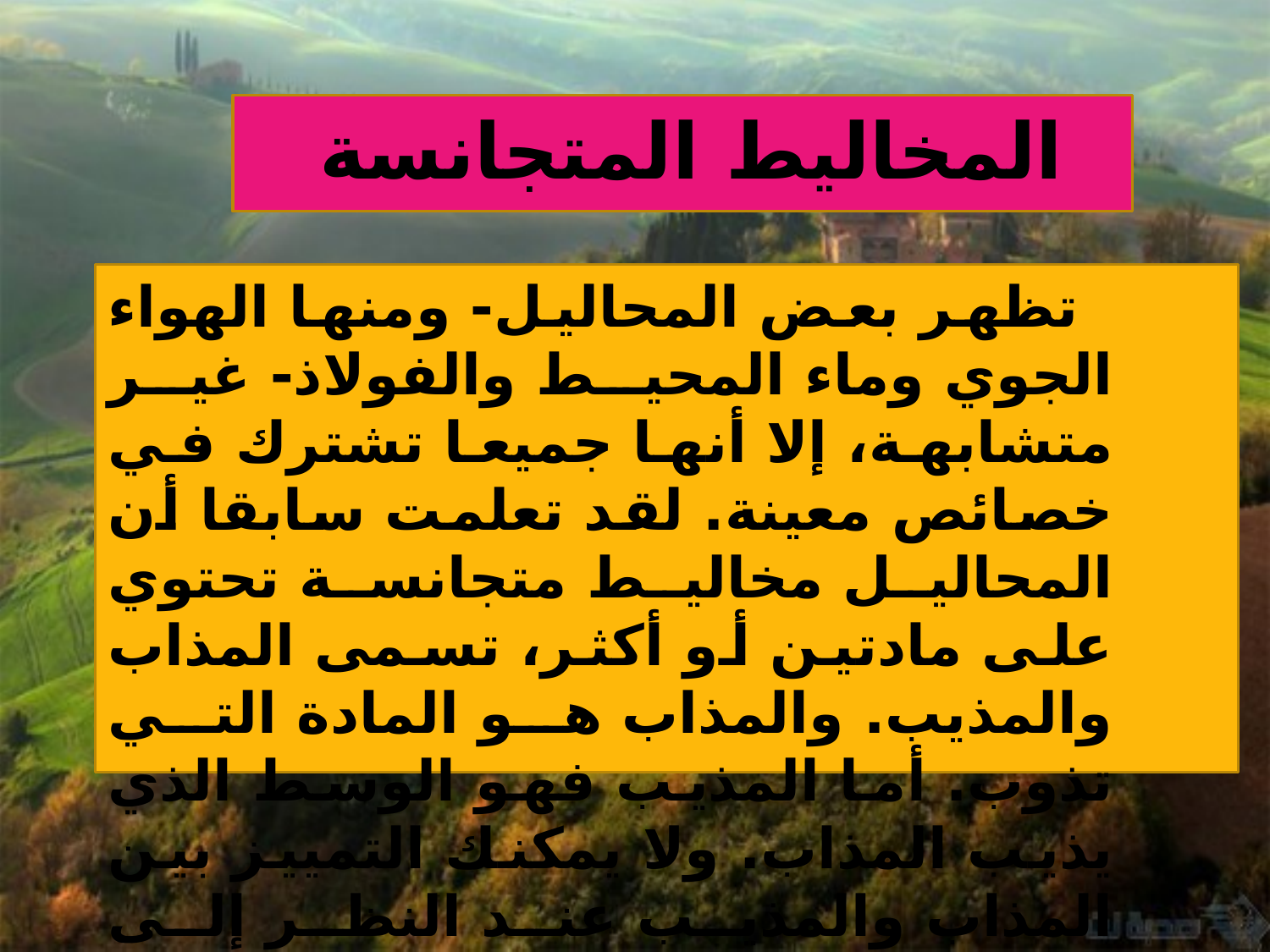

المخاليط المتجانسة
       تظهر بعض المحاليل- ومنها الهواء الجوي وماء المحيط والفولاذ- غير متشابهة، إلا أنها جميعا تشترك في خصائص معينة. لقد تعلمت سابقا أن المحاليل مخاليط متجانسة تحتوي على مادتين أو أكثر، تسمى المذاب والمذيب. والمذاب هو المادة التي تذوب. أما المذيب فهو الوسط الذي يذيب المذاب. ولا يمكنك التمييز بين المذاب والمذيب عند النظر إلى المحلول.